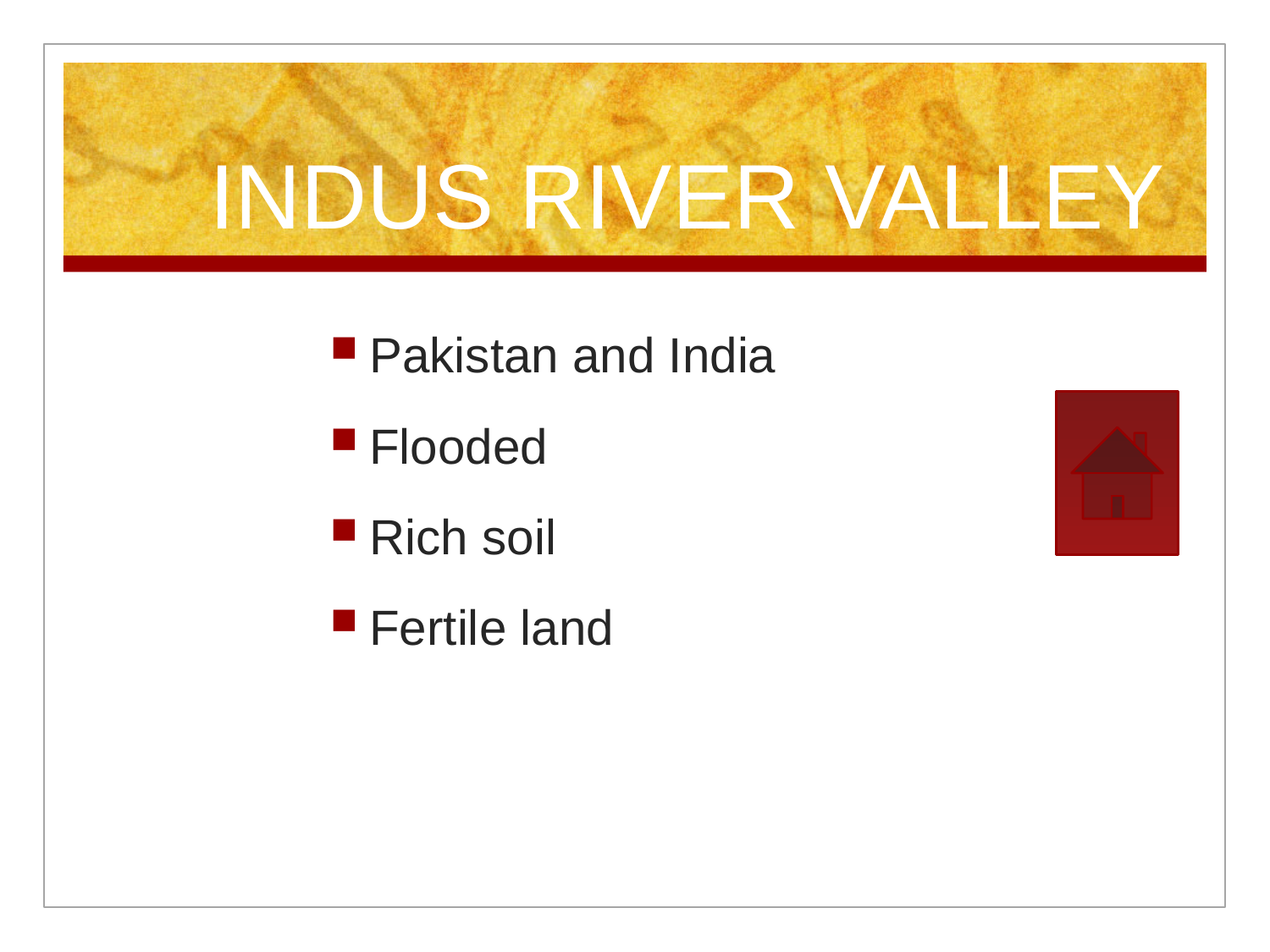

# INDUS RIVER VALLEY
Pakistan and India
Flooded
Rich soil
Fertile land